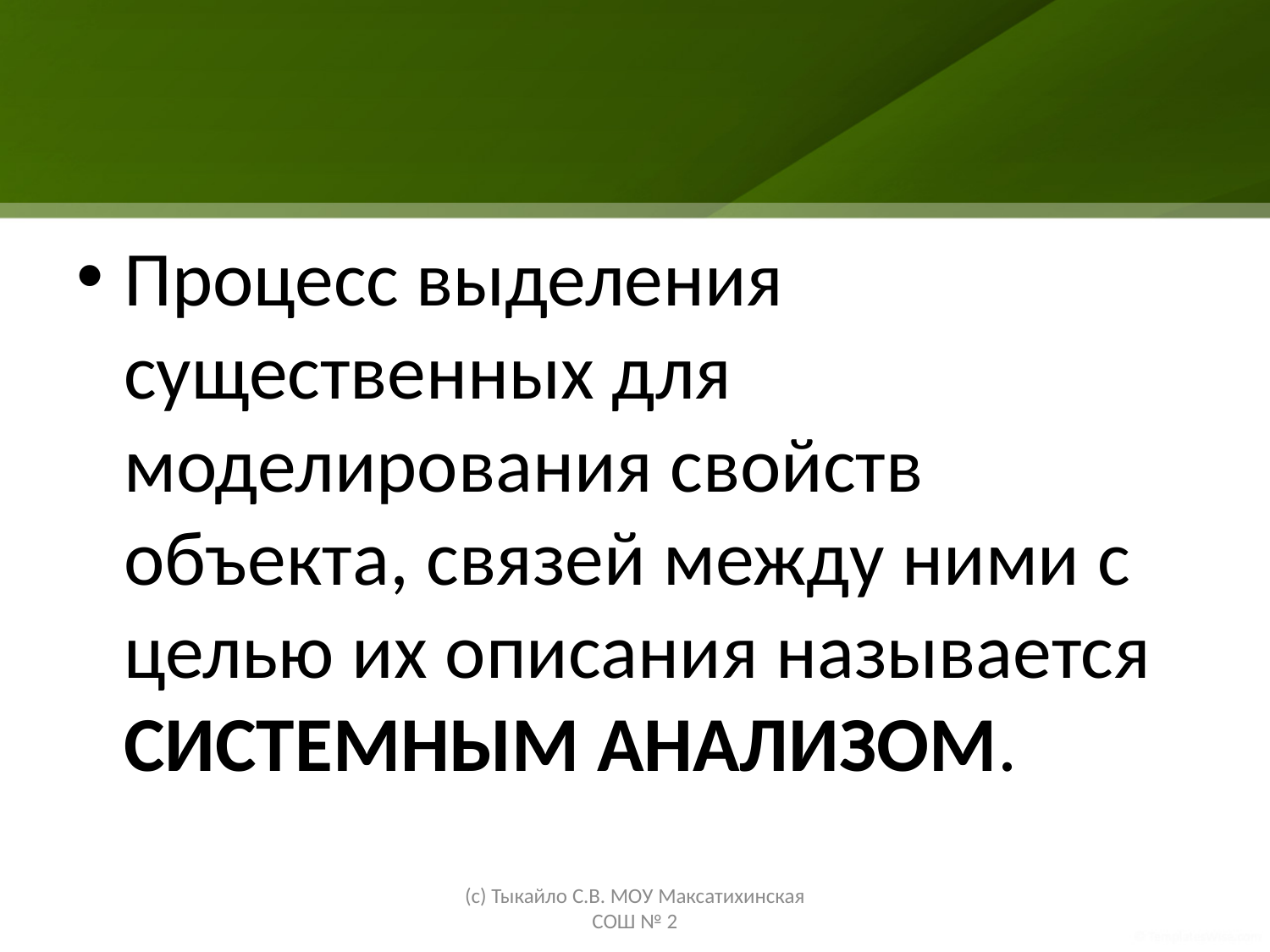

#
Процесс выделения существенных для моделирования свойств объекта, связей между ними с целью их описания называется СИСТЕМНЫМ АНАЛИЗОМ.
(с) Тыкайло С.В. МОУ Максатихинская СОШ № 2